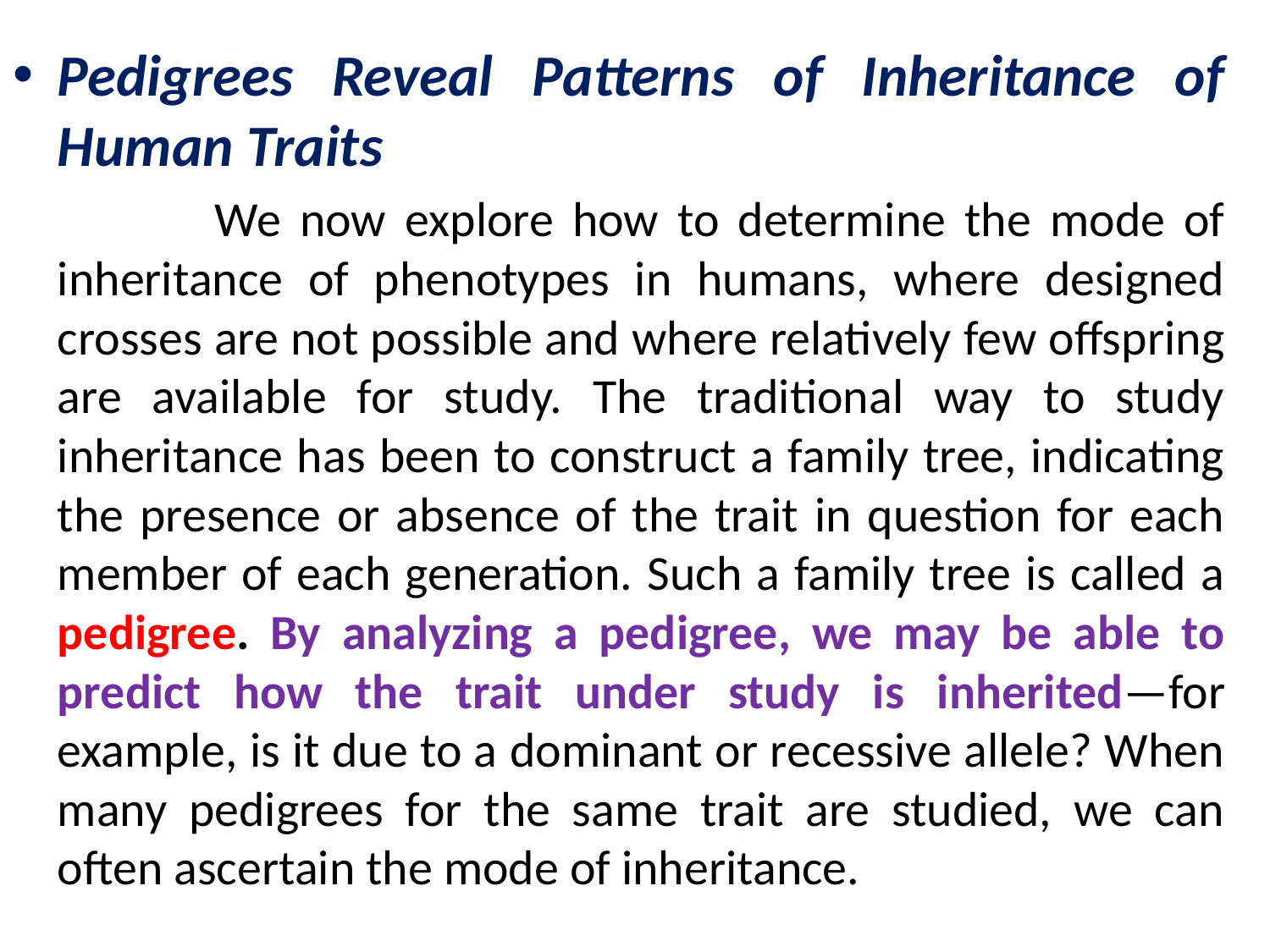

Pedigrees Reveal Patterns of Inheritance of Human Traits
      	We now explore how to determine the mode of inheritance of phenotypes in humans, where designed crosses are not possible and where relatively few offspring are available for study. The traditional way to study inheritance has been to construct a family tree, indicating the presence or absence of the trait in question for each member of each generation. Such a family tree is called a pedigree. By analyzing a pedigree, we may be able to predict how the trait under study is inherited—for example, is it due to a dominant or recessive allele? When many pedigrees for the same trait are studied, we can often ascertain the mode of inheritance.
#